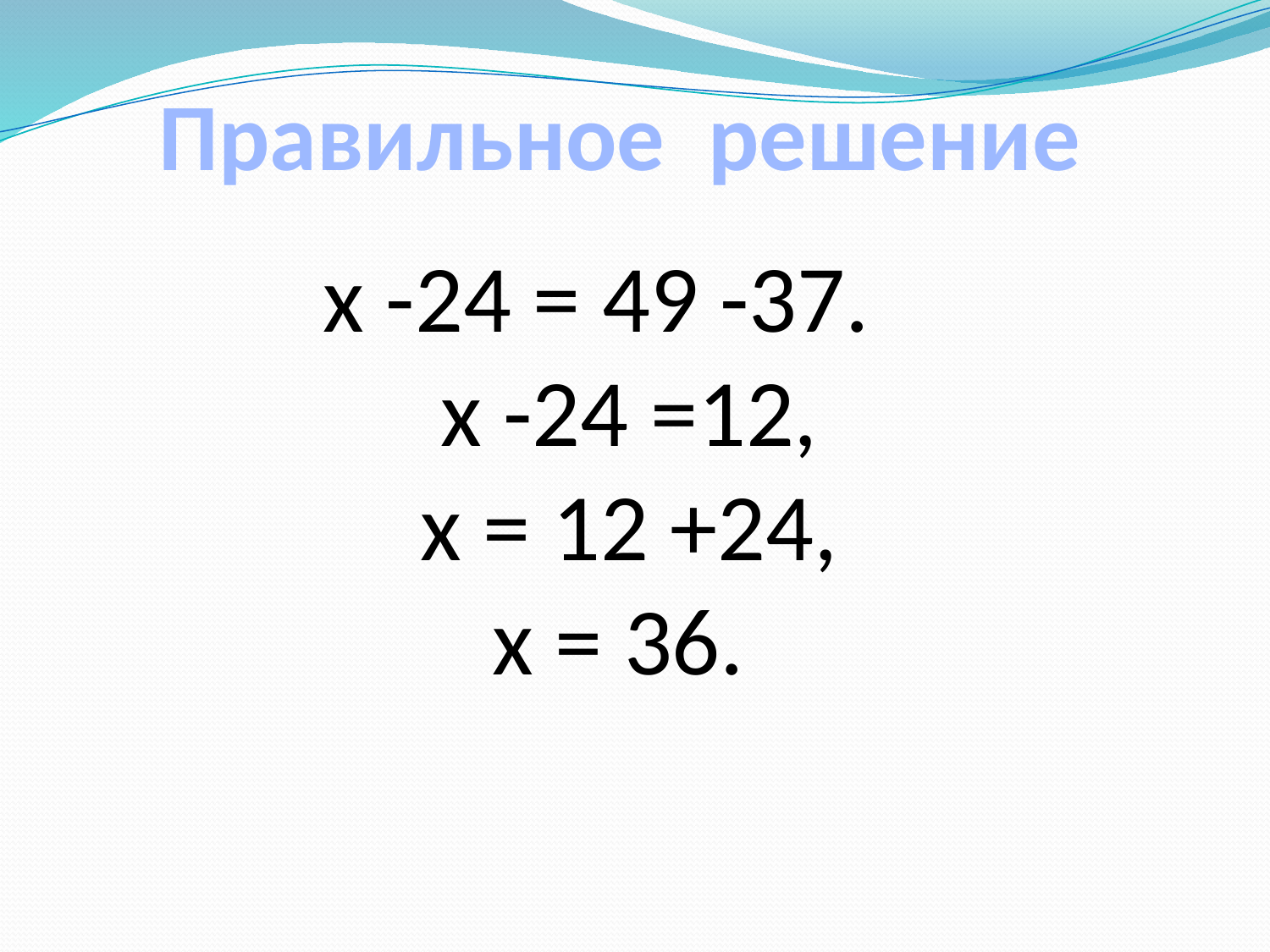

Правильное  решение
х -24 = 49 -37.
х -24 =12,
х = 12 +24,
х = 36.